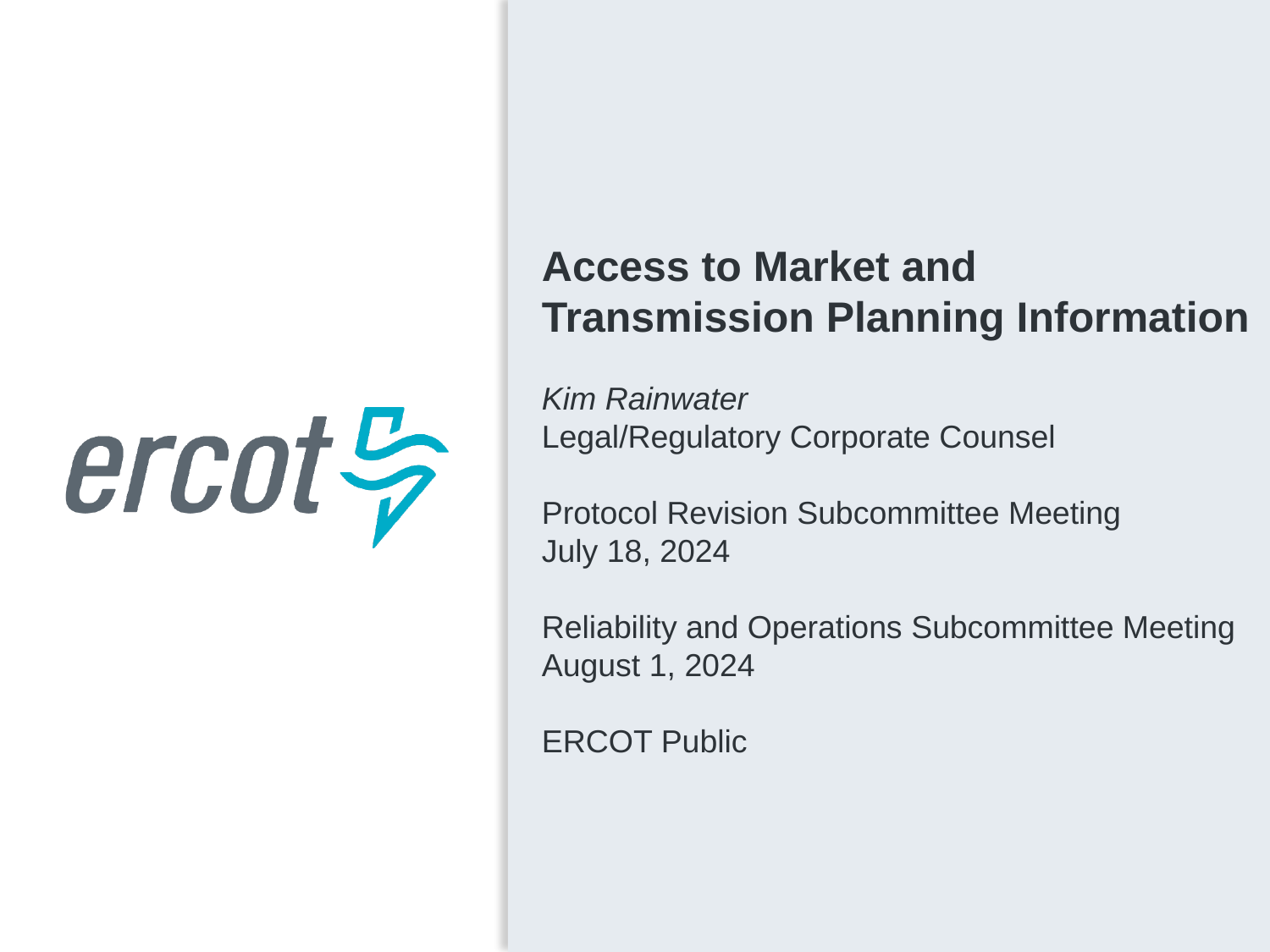

Access to Market and
Transmission Planning Information

Kim Rainwater
Legal/Regulatory Corporate Counsel

Protocol Revision Subcommittee Meeting
July 18, 2024

Reliability and Operations Subcommittee Meeting
August 1, 2024

ERCOT Public